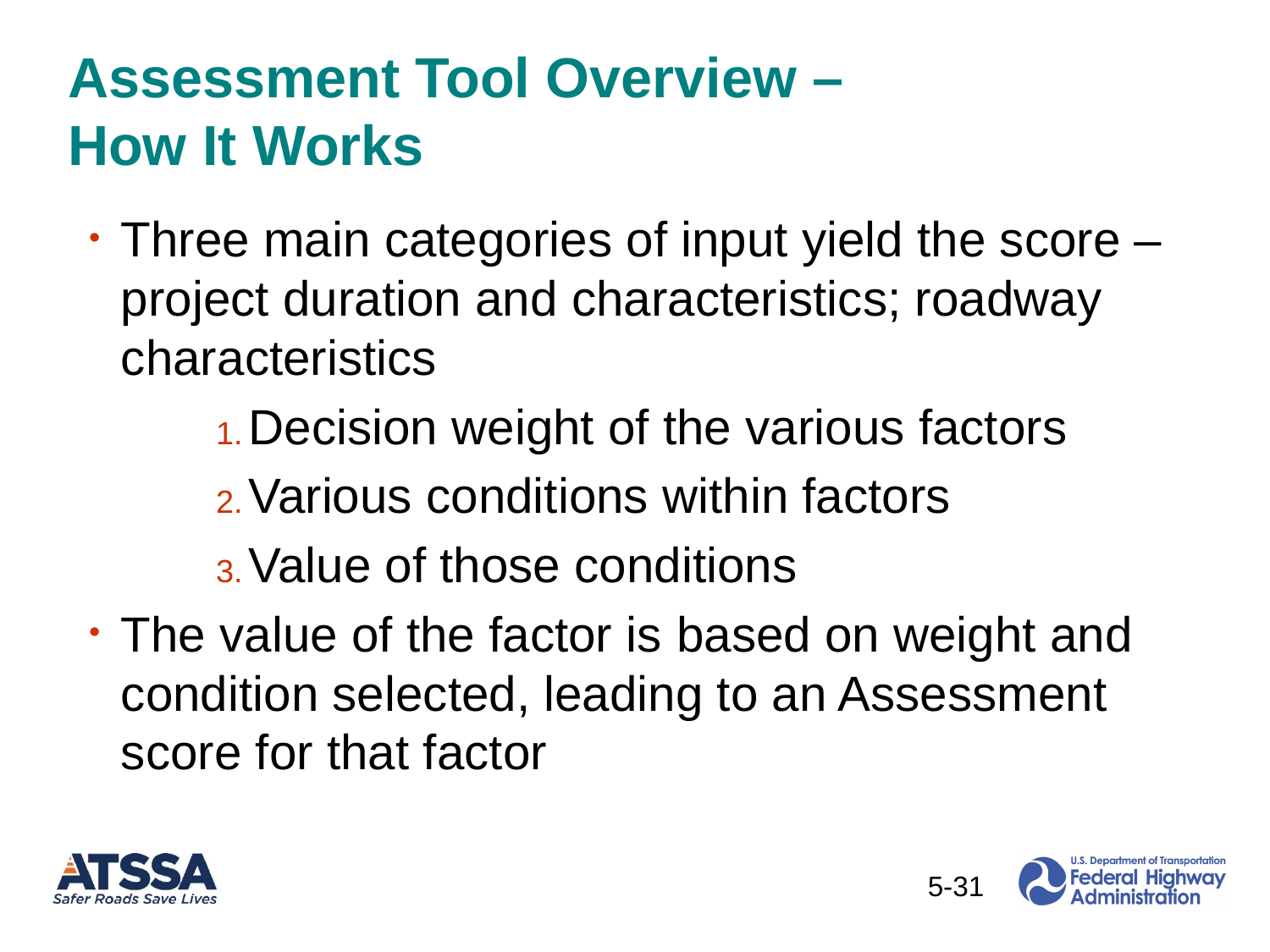

# Assessment Tool Overview – How It Works
Three main categories of input yield the score – project duration and characteristics; roadway characteristics
Decision weight of the various factors
Various conditions within factors
Value of those conditions
The value of the factor is based on weight and condition selected, leading to an Assessment score for that factor